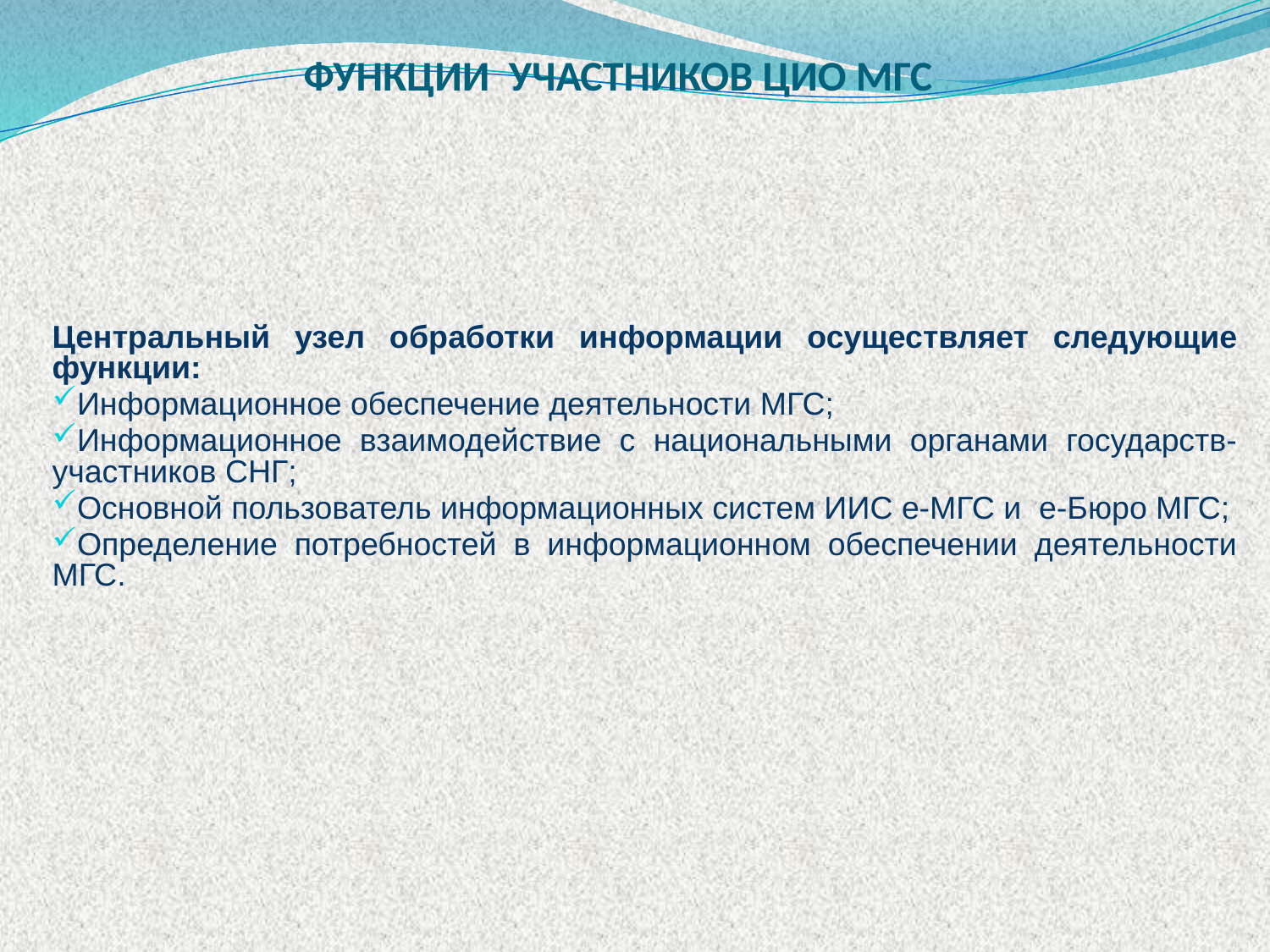

ФУНКЦИИ  УЧАСТНИКОВ ЦИО МГС
Центральный узел обработки информации осуществляет следующие функции:
Информационное обеспечение деятельности МГС;
Информационное взаимодействие с национальными органами государств-участников СНГ;
Основной пользователь информационных систем ИИС е-МГС и  е-Бюро МГС;
Определение потребностей в информационном обеспечении деятельности МГС.